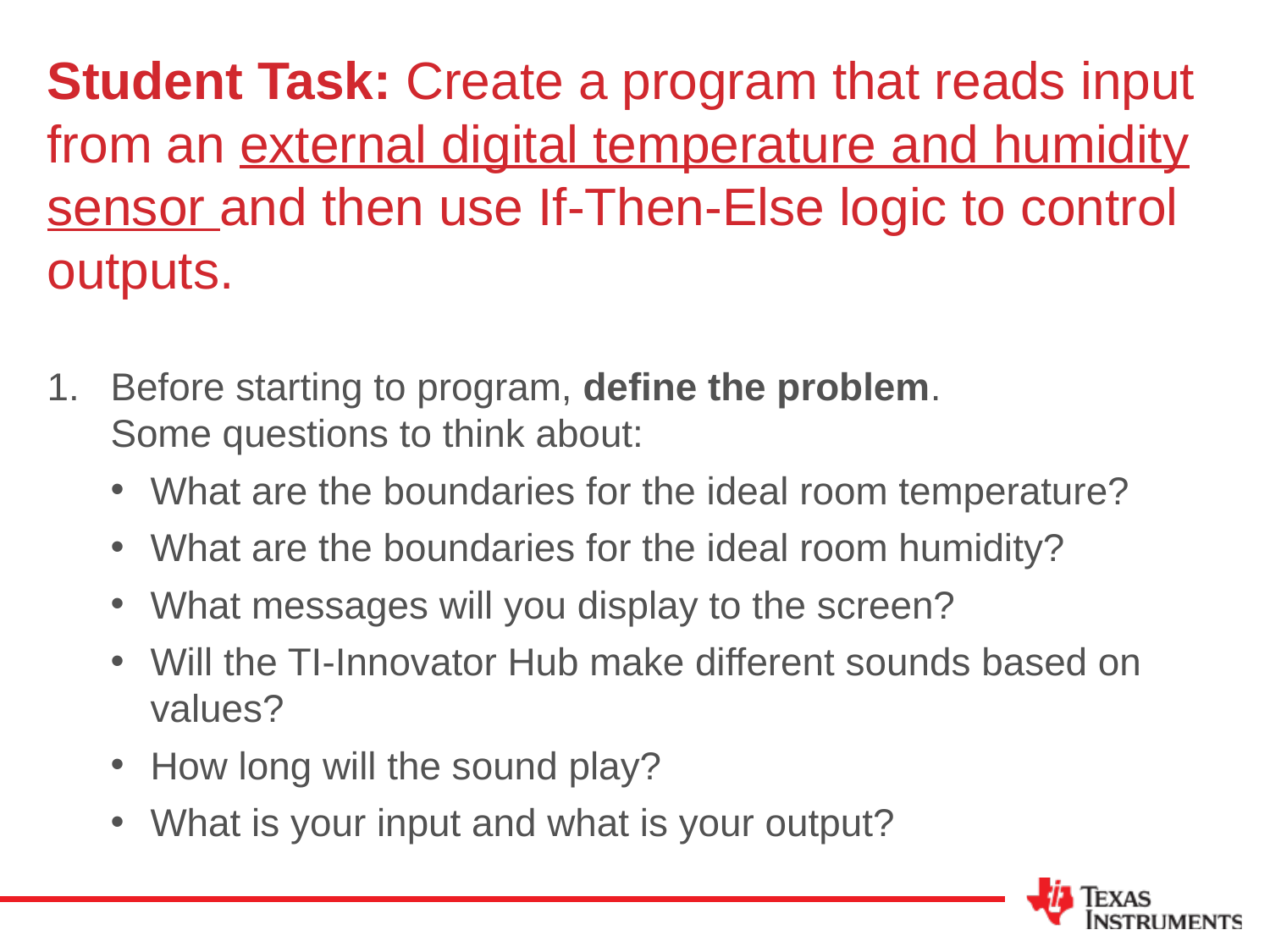

# Student Task: Create a program that reads input from an external digital temperature and humidity sensor and then use If-Then-Else logic to control outputs.
Before starting to program, define the problem.
Some questions to think about:
What are the boundaries for the ideal room temperature?
What are the boundaries for the ideal room humidity?
What messages will you display to the screen?
Will the TI-Innovator Hub make different sounds based on values?
How long will the sound play?
What is your input and what is your output?